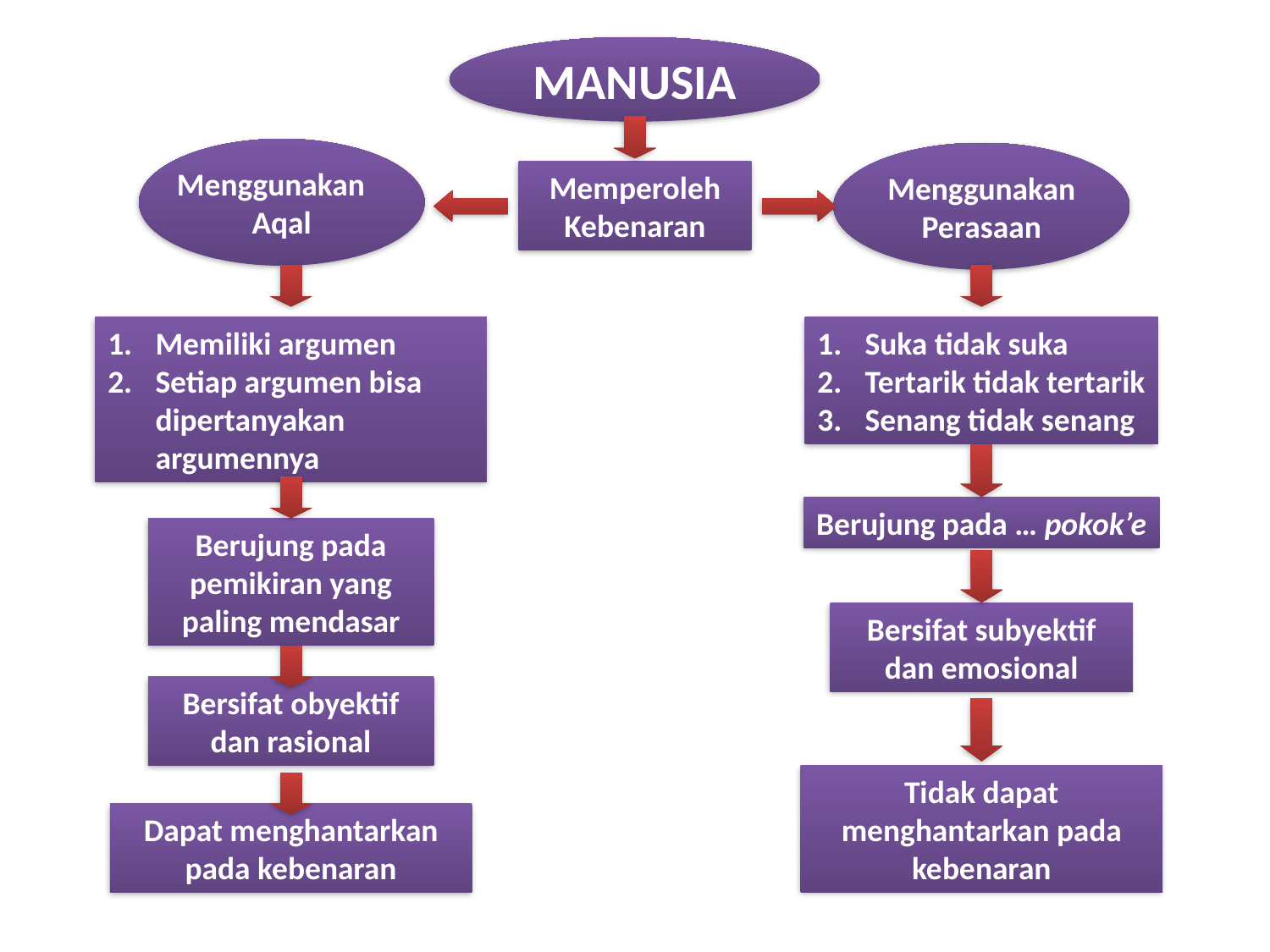

MANUSIA

Menggunakan
Aqal
Menggunakan
Perasaan
Memperoleh Kebenaran

Memiliki argumen
Setiap argumen bisa dipertanyakan argumennya
Suka tidak suka
Tertarik tidak tertarik
Senang tidak senang

Berujung pada … pokok’e
Berujung pada pemikiran yang paling mendasar

Bersifat subyektif dan emosional

Bersifat obyektif dan rasional

Tidak dapat menghantarkan pada kebenaran

Dapat menghantarkan pada kebenaran